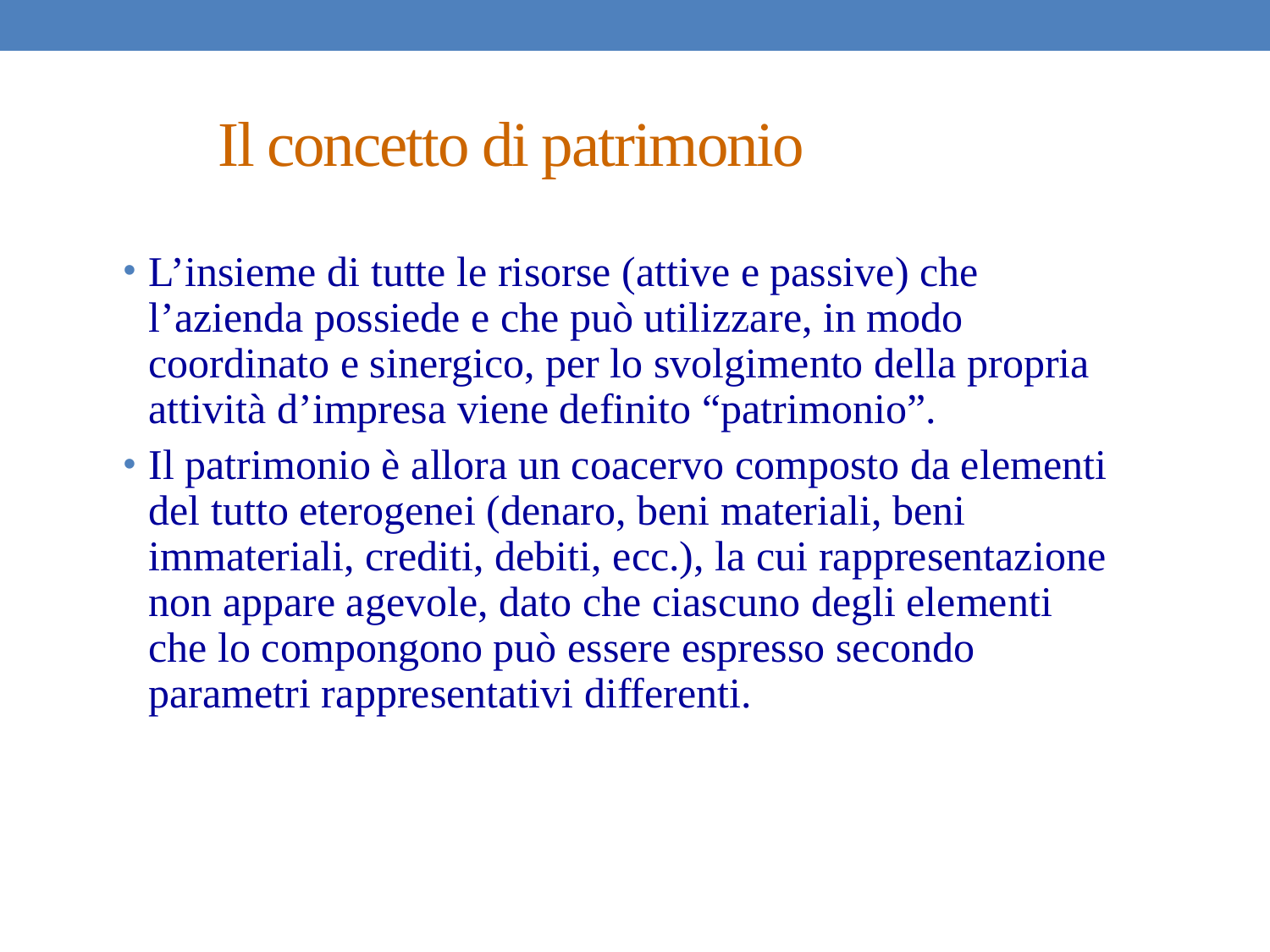

# Il concetto di patrimonio
L’insieme di tutte le risorse (attive e passive) che l’azienda possiede e che può utilizzare, in modo coordinato e sinergico, per lo svolgimento della propria attività d’impresa viene definito “patrimonio”.
Il patrimonio è allora un coacervo composto da elementi del tutto eterogenei (denaro, beni materiali, beni immateriali, crediti, debiti, ecc.), la cui rappresentazione non appare agevole, dato che ciascuno degli elementi che lo compongono può essere espresso secondo parametri rappresentativi differenti.